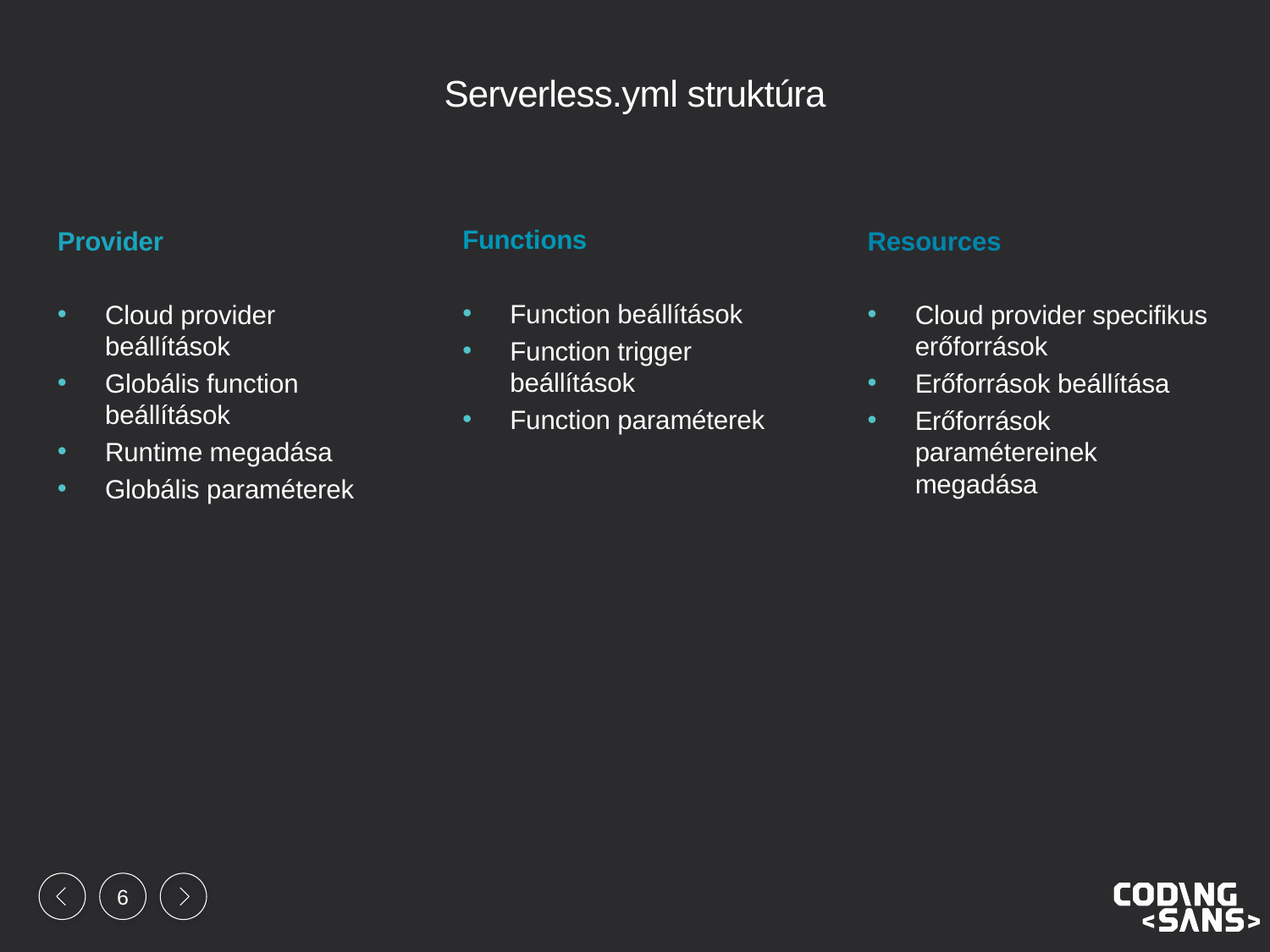

# Serverless.yml struktúra
Functions

Function beállítások
Function trigger beállítások
Function paraméterek

Resources

Cloud provider specifikus erőforrások
Erőforrások beállítása
Erőforrások paramétereinek megadása
Provider

Cloud provider beállítások
Globális function beállítások
Runtime megadása
Globális paraméterek